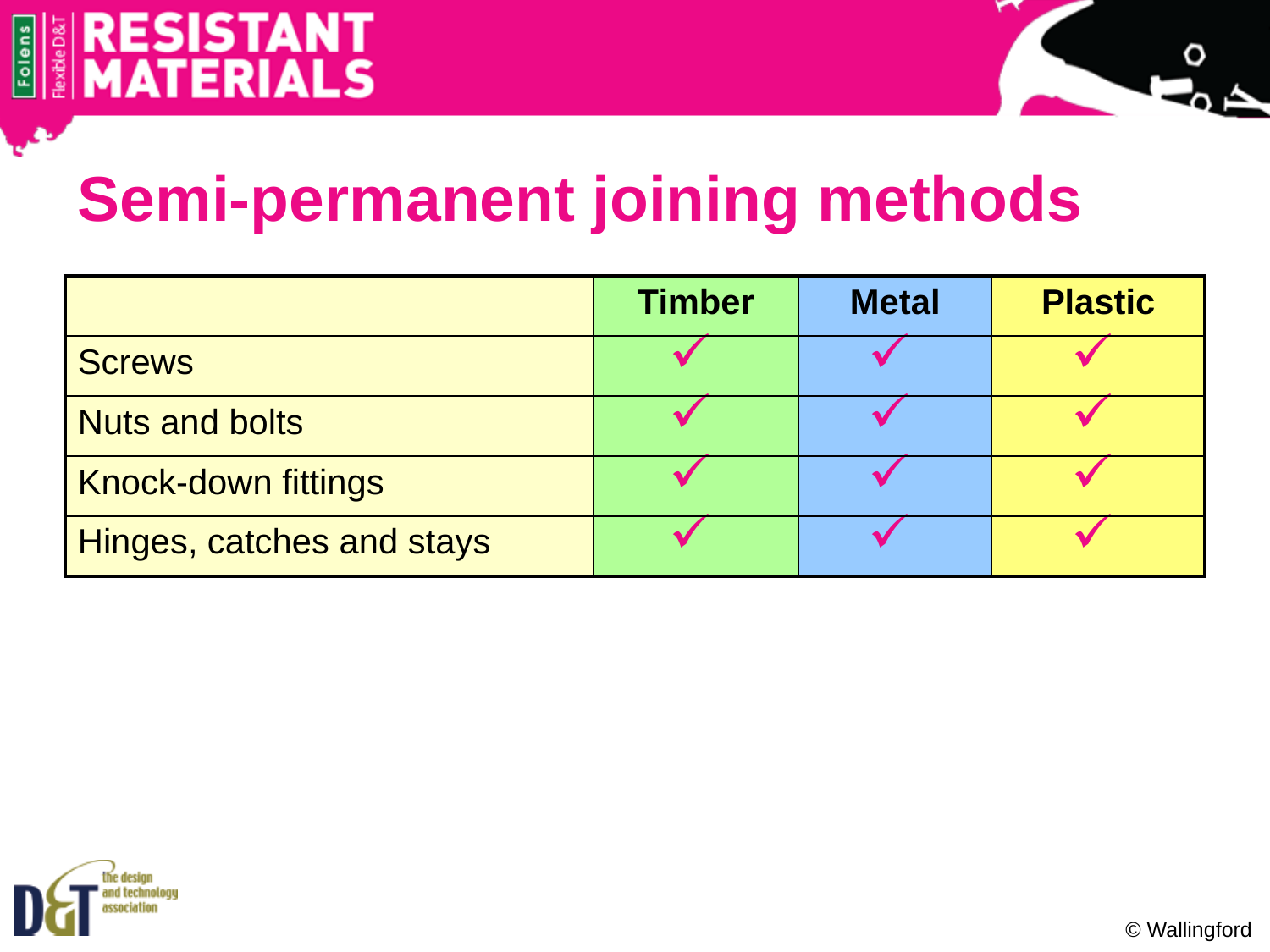

# Semi-permanent joining methods
|  | Timber | Metal | Plastic |
| --- | --- | --- | --- |
| Screws |  |  |  |
| Nuts and bolts |  |  |  |
| Knock-down fittings |  |  |  |
| Hinges, catches and stays |  |  |  |
© Wallingford